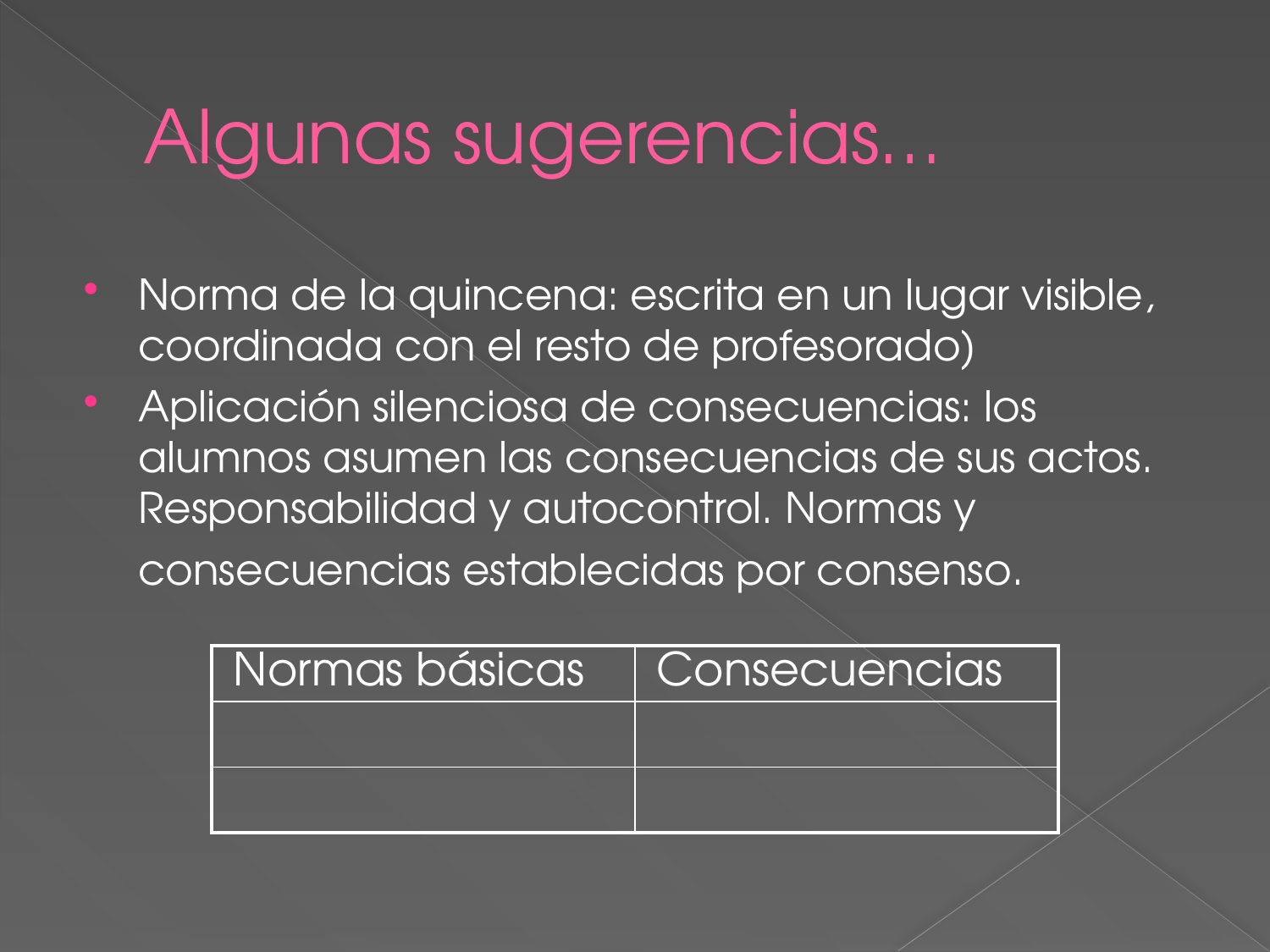

Algunas sugerencias…
Norma de la quincena: escrita en un lugar visible, coordinada con el resto de profesorado)
Aplicación silenciosa de consecuencias: los alumnos asumen las consecuencias de sus actos. Responsabilidad y autocontrol. Normas y consecuencias establecidas por consenso.

| Normas básicas | Consecuencias |
| --- | --- |
|  |  |
|  |  |